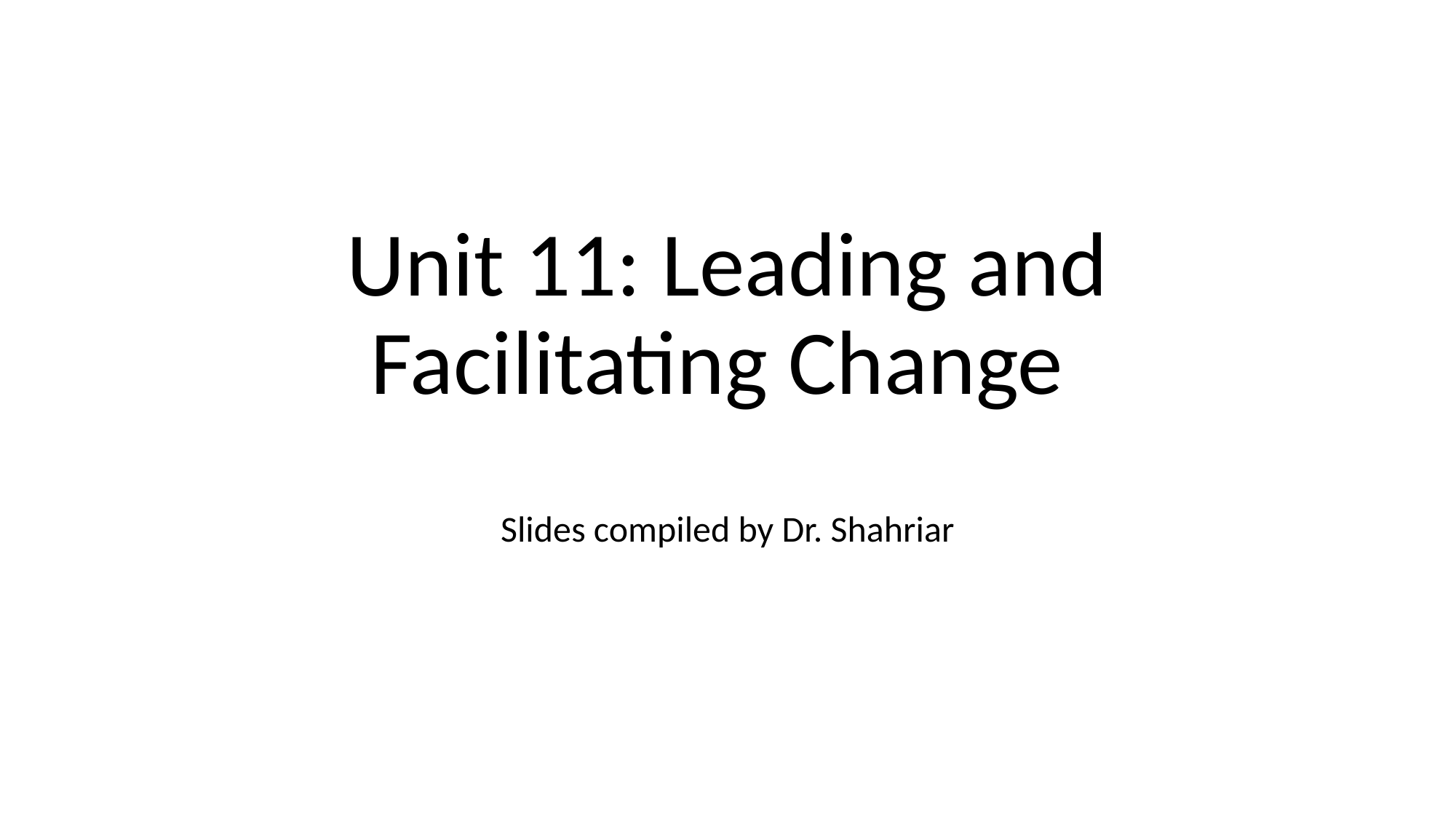

# Unit 11: Leading and Facilitating Change
Slides compiled by Dr. Shahriar